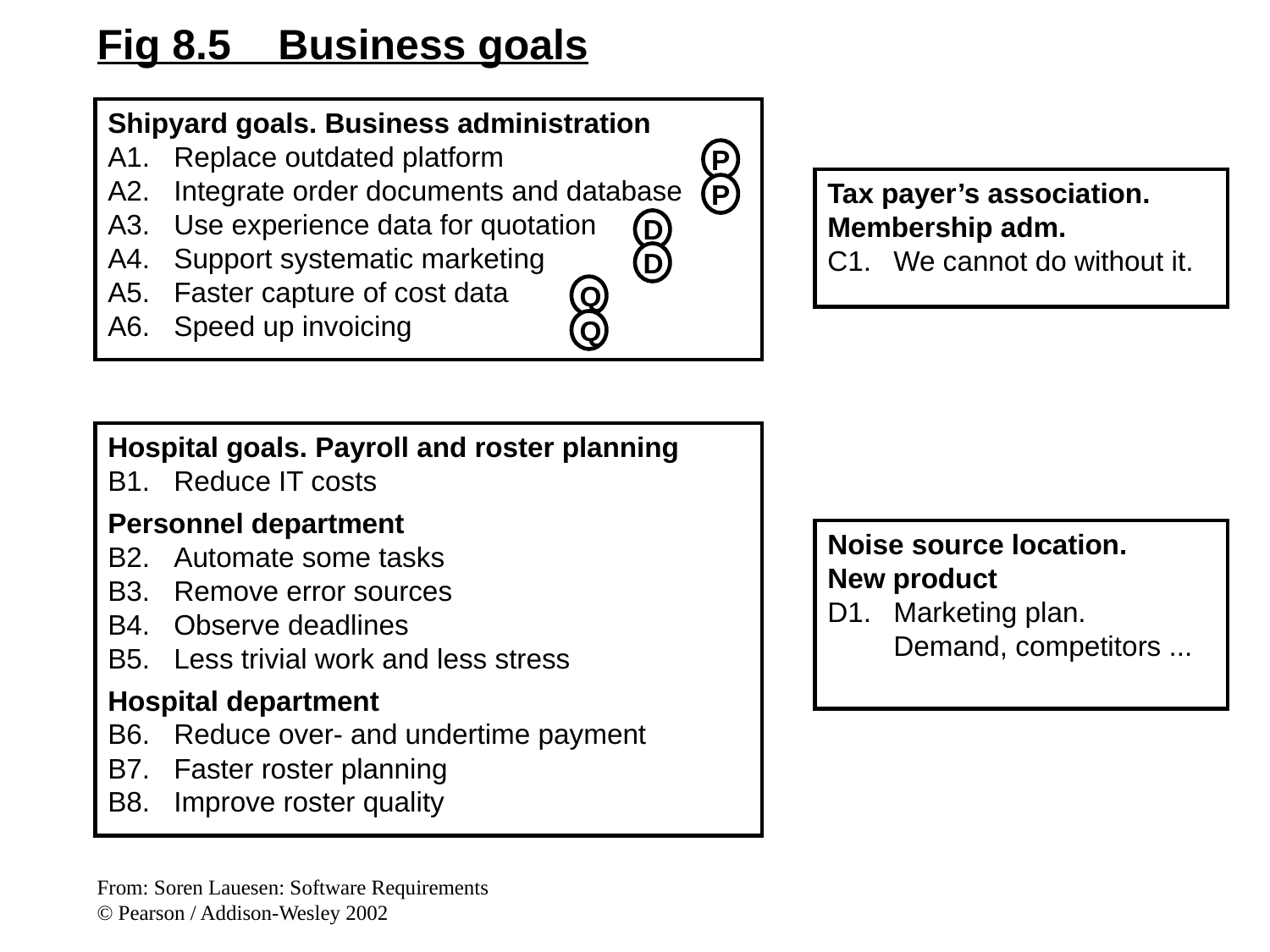

Fig 8.5    Business goals
Shipyard goals. Business administration
A1.	Replace outdated platform
A2.	Integrate order documents and database
A3.	Use experience data for quotation
A4.	Support systematic marketing
A5.	Faster capture of cost data
A6.	Speed up invoicing

P

P

D

D

Q

Q
Tax payer’s association.
Membership adm.
C1.	We cannot do without it.
Hospital goals. Payroll and roster planning
B1.	Reduce IT costs
Personnel department
B2.	Automate some tasks
B3.	Remove error sources
B4.	Observe deadlines
B5.	Less trivial work and less stress
Hospital department
B6.	Reduce over- and undertime payment
B7.	Faster roster planning
B8.	Improve roster quality
Noise source location.
New product
D1.	Marketing plan.
	Demand, competitors ...
From: Soren Lauesen: Software Requirements
© Pearson / Addison-Wesley 2002